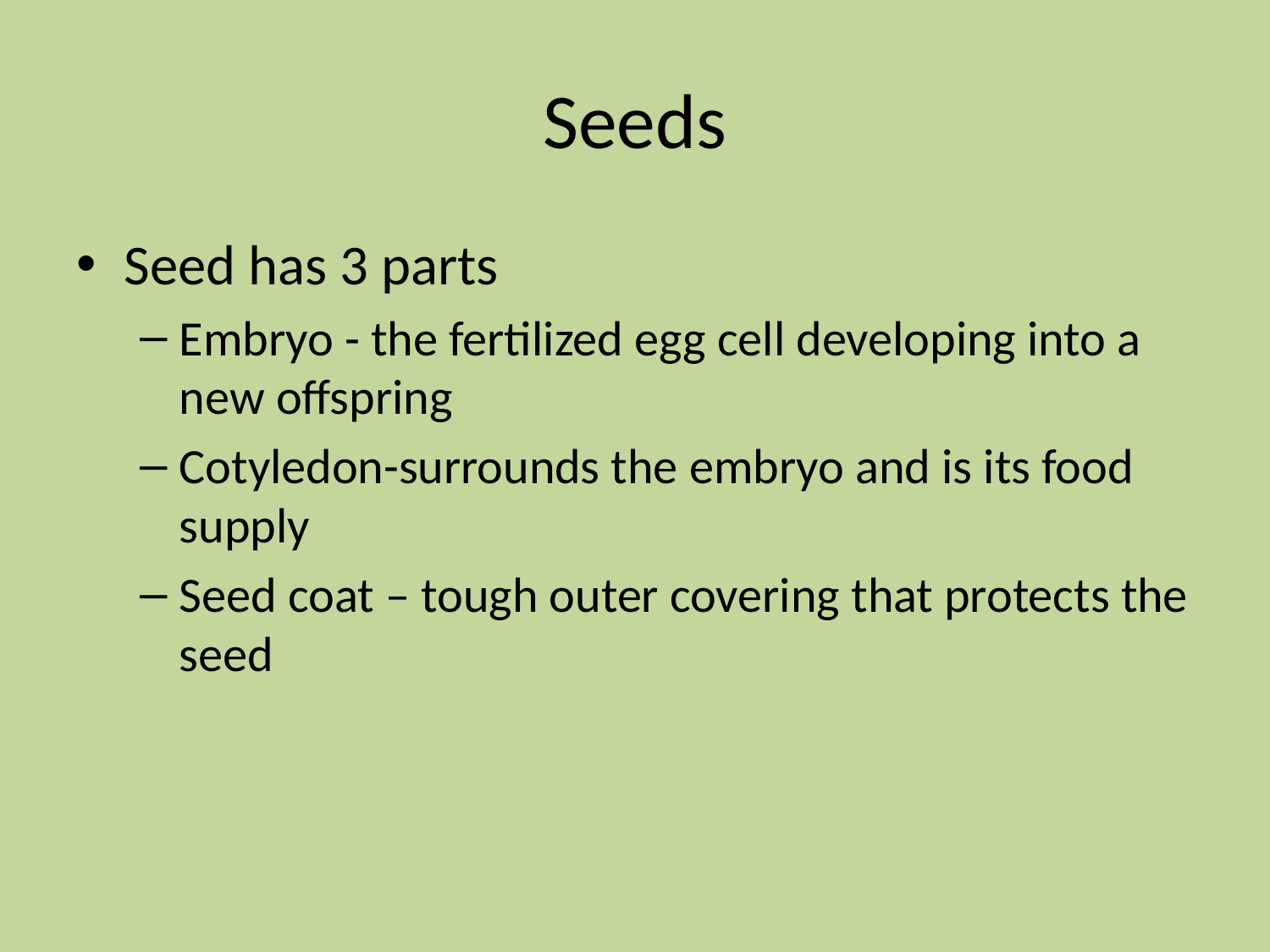

# Seeds
Seed has 3 parts
Embryo - the fertilized egg cell developing into a new offspring
Cotyledon-surrounds the embryo and is its food supply
Seed coat – tough outer covering that protects the seed